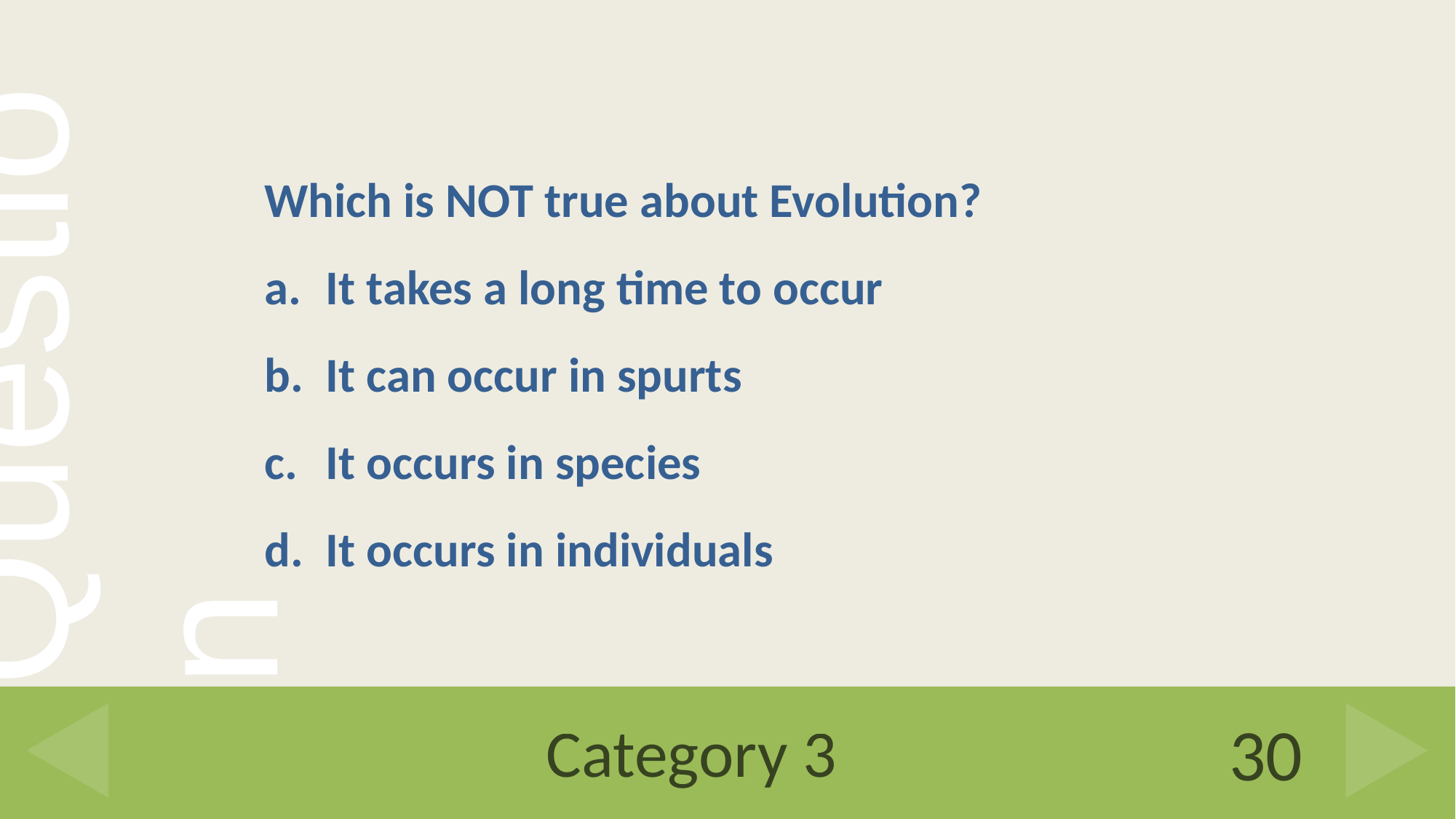

Which is NOT true about Evolution?
It takes a long time to occur
It can occur in spurts
It occurs in species
It occurs in individuals
# Category 3
30